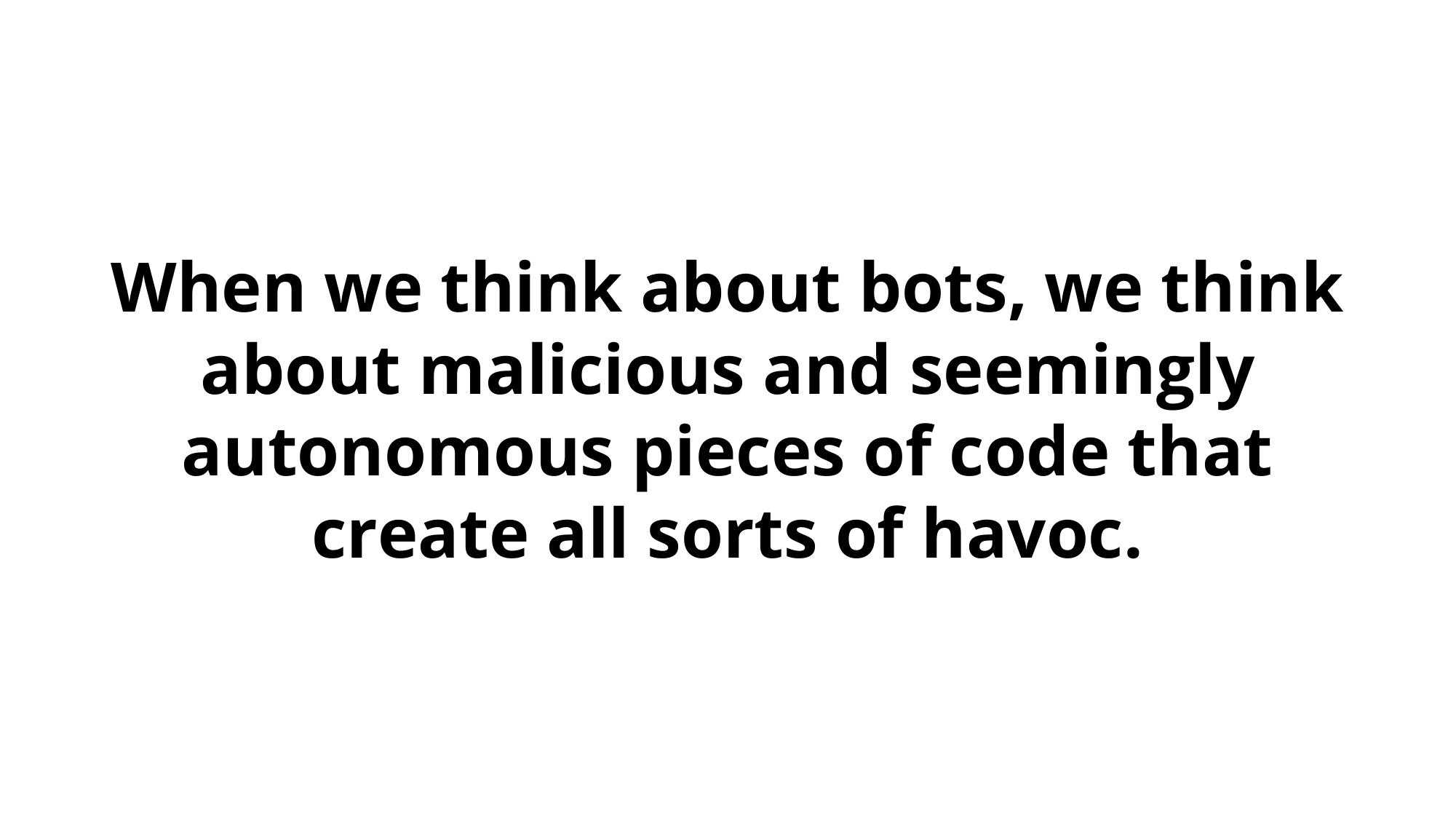

When we think about bots, we think about malicious and seemingly autonomous pieces of code that create all sorts of havoc.